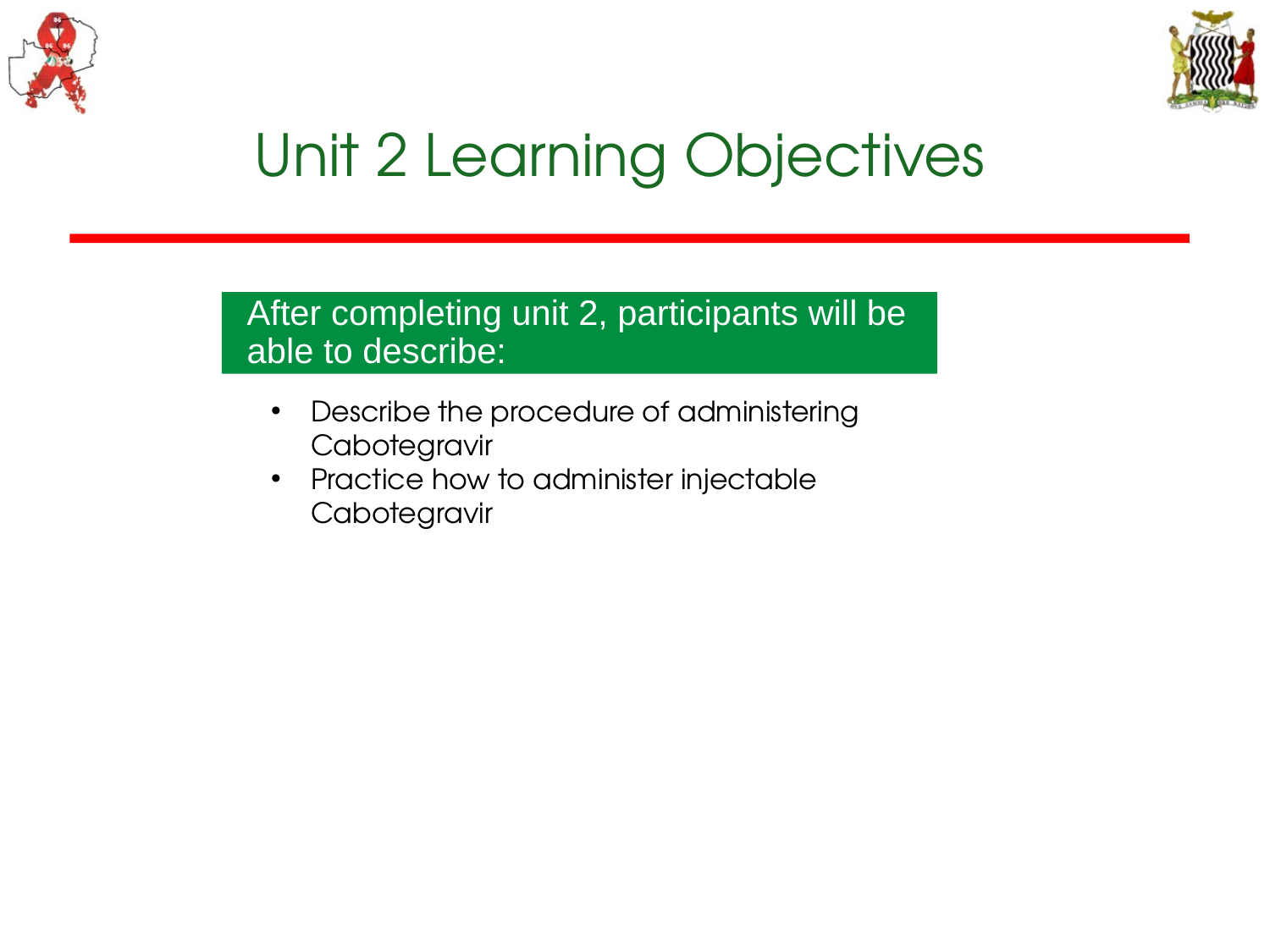

# Unit 2 Learning Objectives
After completing unit 2, participants will be able to describe:​

Describe the procedure of administering Cabotegravir
Practice how to administer injectable Cabotegravir